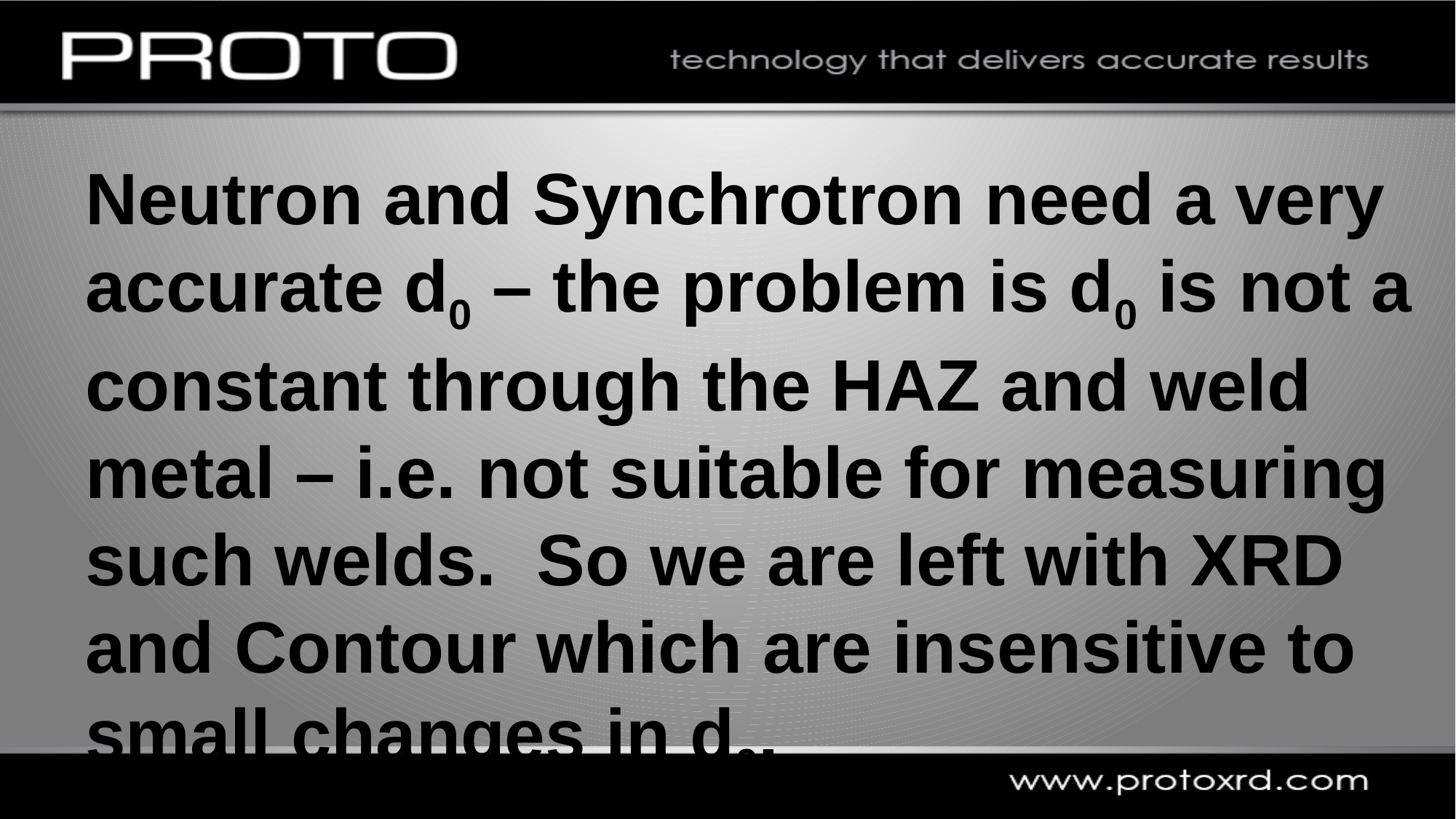

Neutron and Synchrotron need a very accurate d0 – the problem is d0 is not a constant through the HAZ and weld metal – i.e. not suitable for measuring such welds.  So we are left with XRD and Contour which are insensitive to small changes in d0.